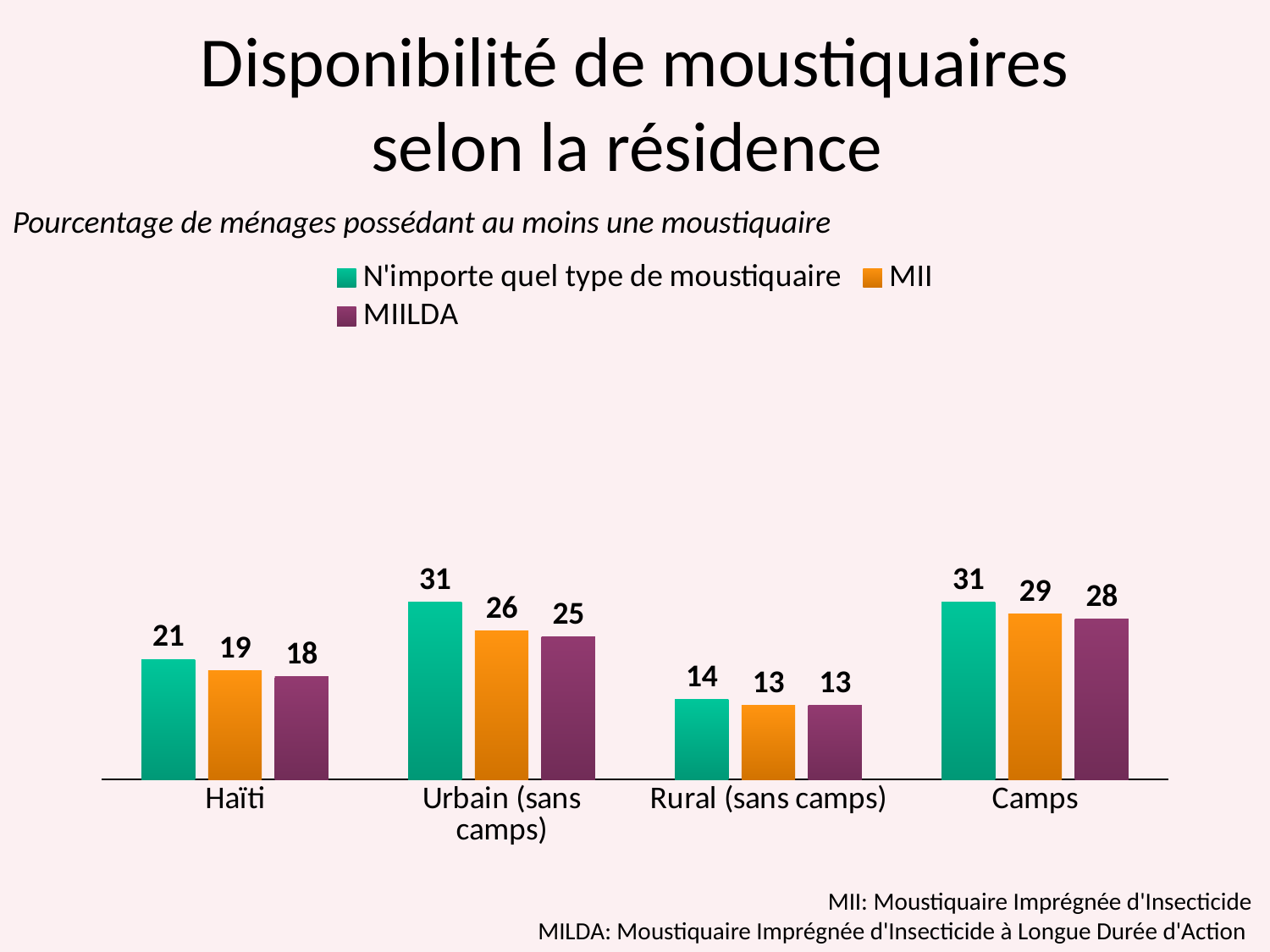

# Disponibilité de moustiquaires selon la résidence
Pourcentage de ménages possédant au moins une moustiquaire

### Chart

| Category | N'importe quel type de moustiquaire | MII | MIILDA |
|---|---|---|---|
| Haïti | 21.0 | 19.0 | 18.0 |
| Urbain (sans camps) | 31.0 | 26.0 | 25.0 |
| Rural (sans camps) | 14.0 | 13.0 | 13.0 |
| Camps | 31.0 | 29.0 | 28.0 |
MII: Moustiquaire Imprégnée d'Insecticide
MILDA: Moustiquaire Imprégnée d'Insecticide à Longue Durée d'Action